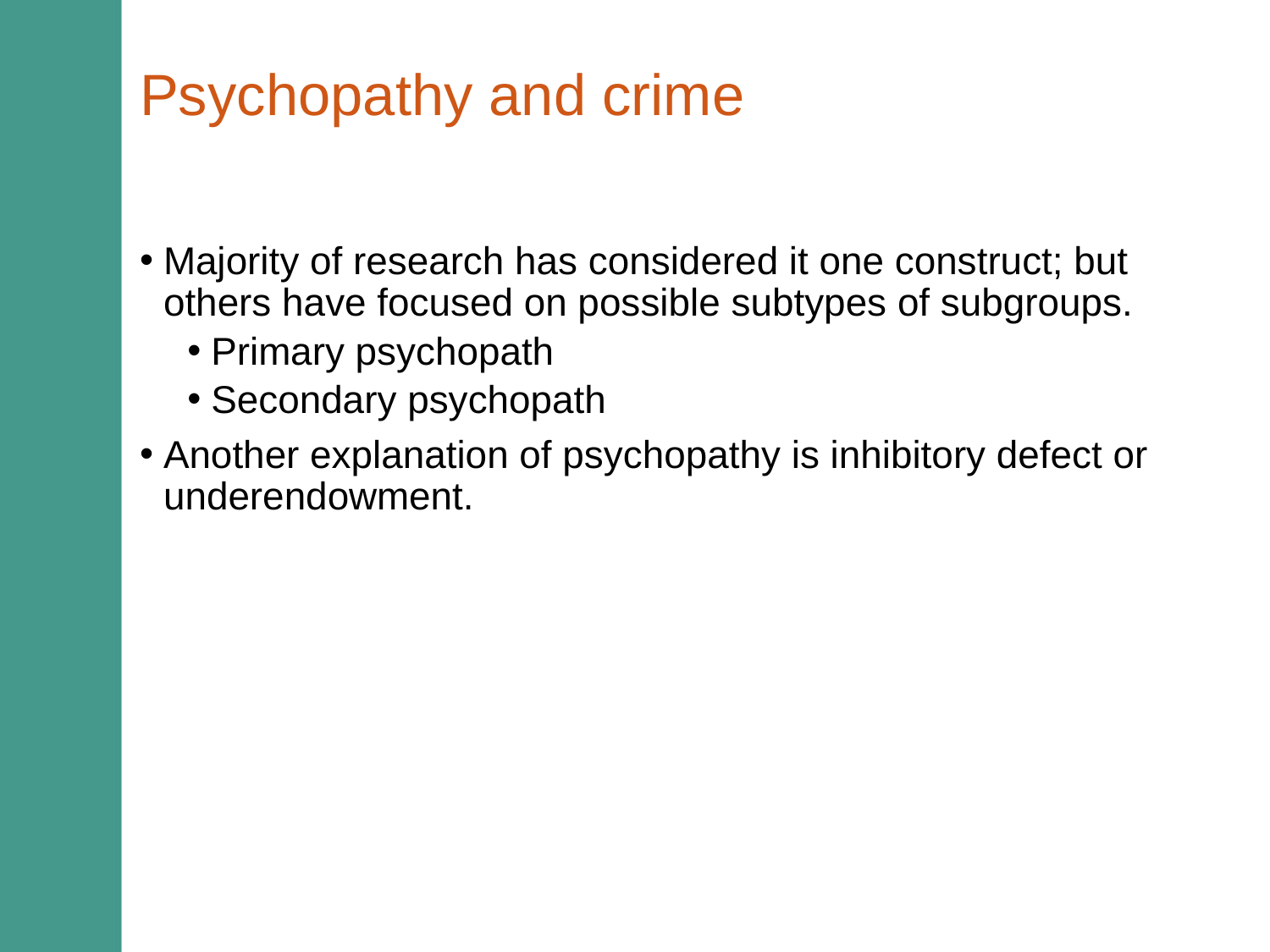

# Psychopathy and crime
Majority of research has considered it one construct; but others have focused on possible subtypes of subgroups.
Primary psychopath
Secondary psychopath
Another explanation of psychopathy is inhibitory defect or underendowment.